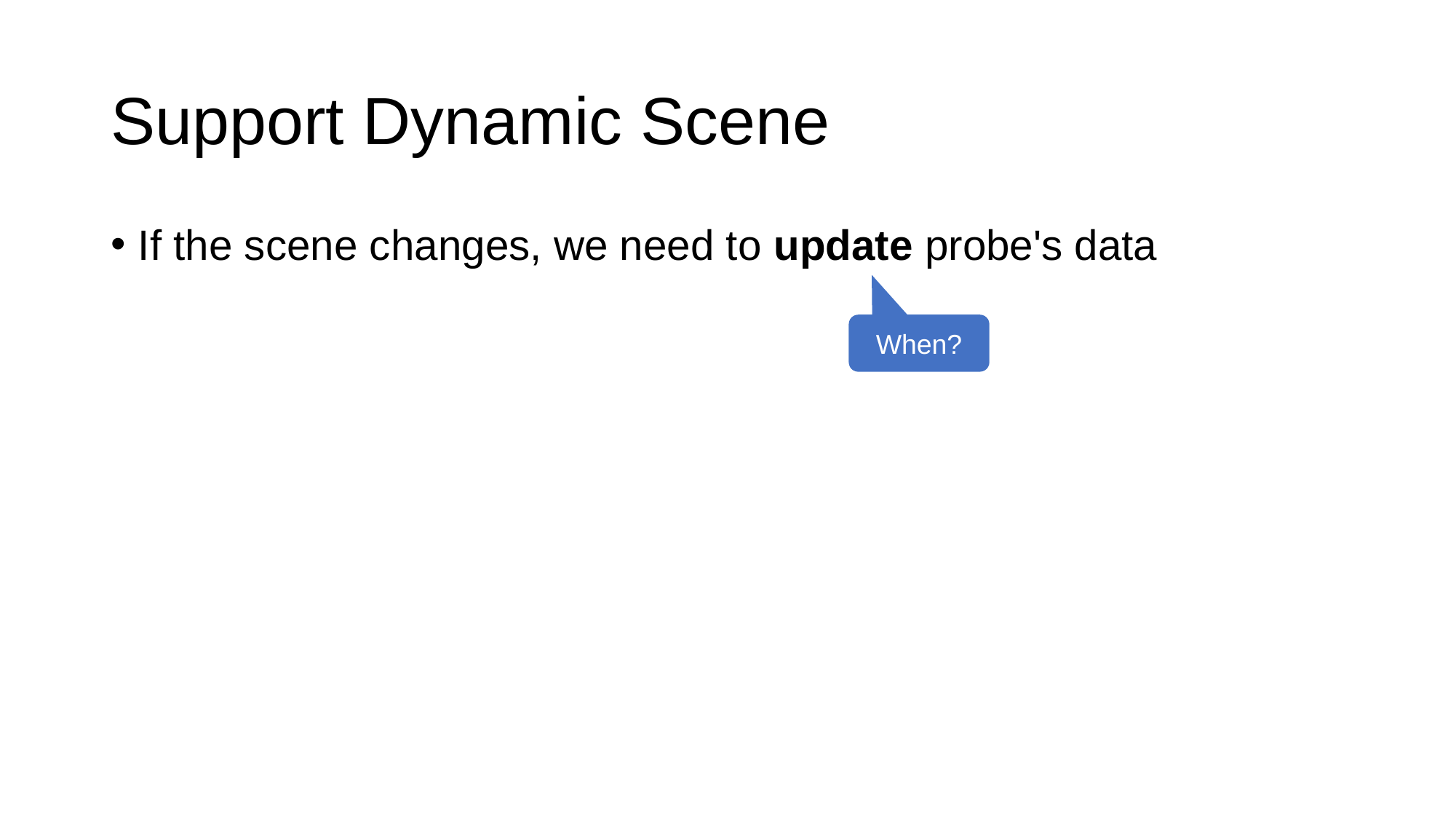

# Support Dynamic Scene
If the scene changes, we need to update probe's data
When?